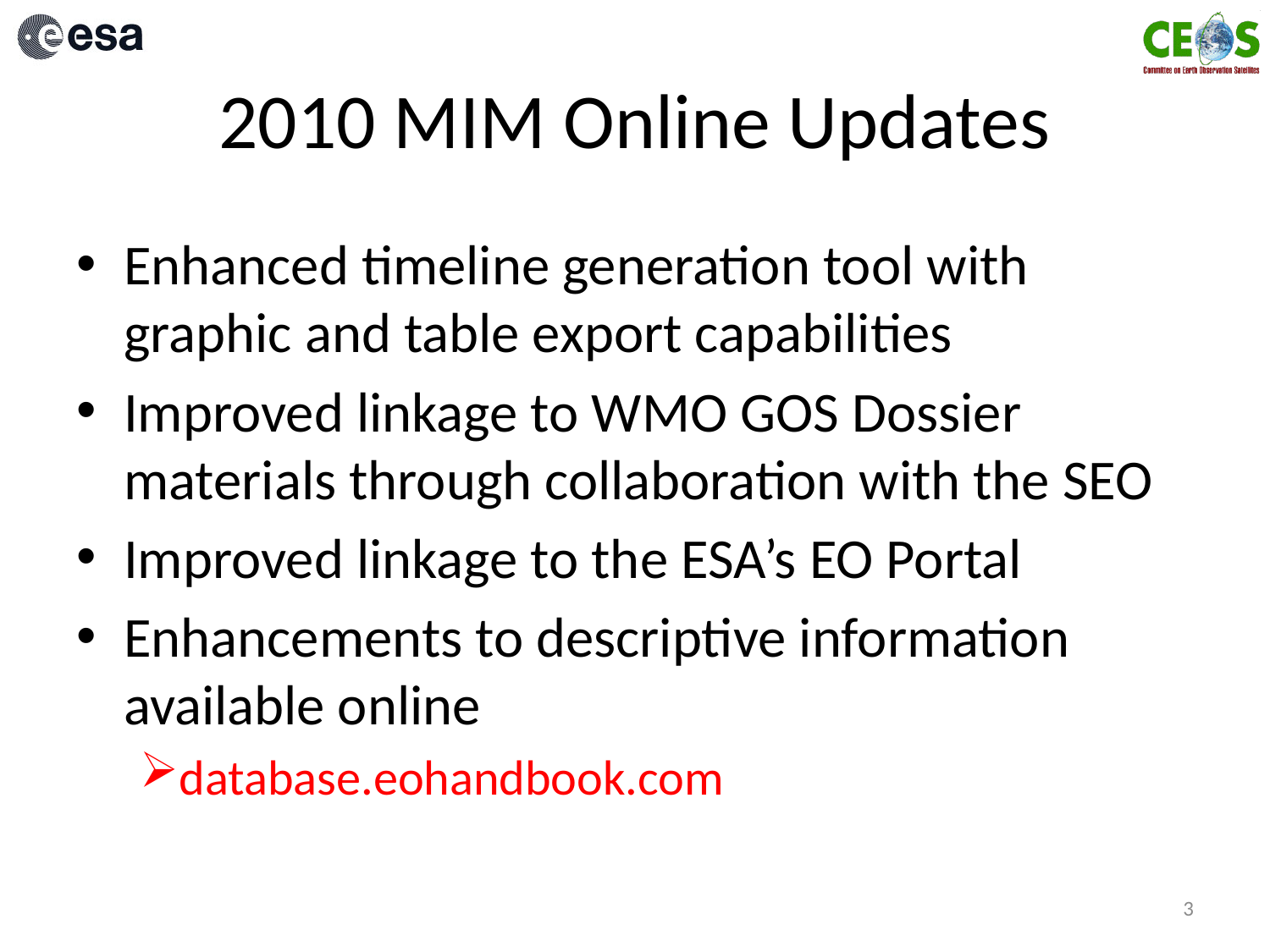

# 2010 MIM Online Updates
Enhanced timeline generation tool with graphic and table export capabilities
Improved linkage to WMO GOS Dossier materials through collaboration with the SEO
Improved linkage to the ESA’s EO Portal
Enhancements to descriptive information available online
database.eohandbook.com
3